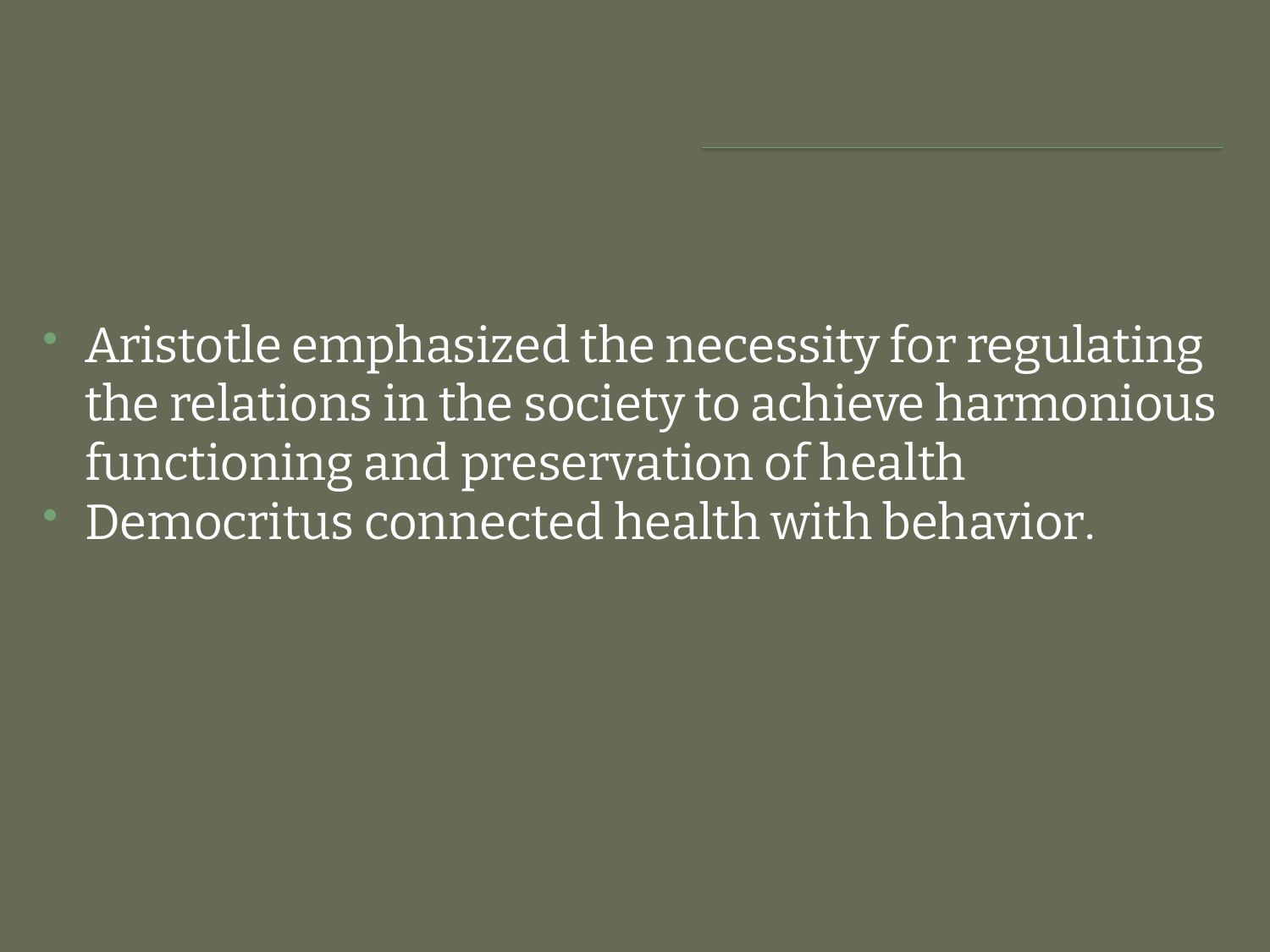

#
Aristotle emphasized the necessity for regulating the relations in the society to achieve harmonious functioning and preservation of health
Democritus connected health with behavior.